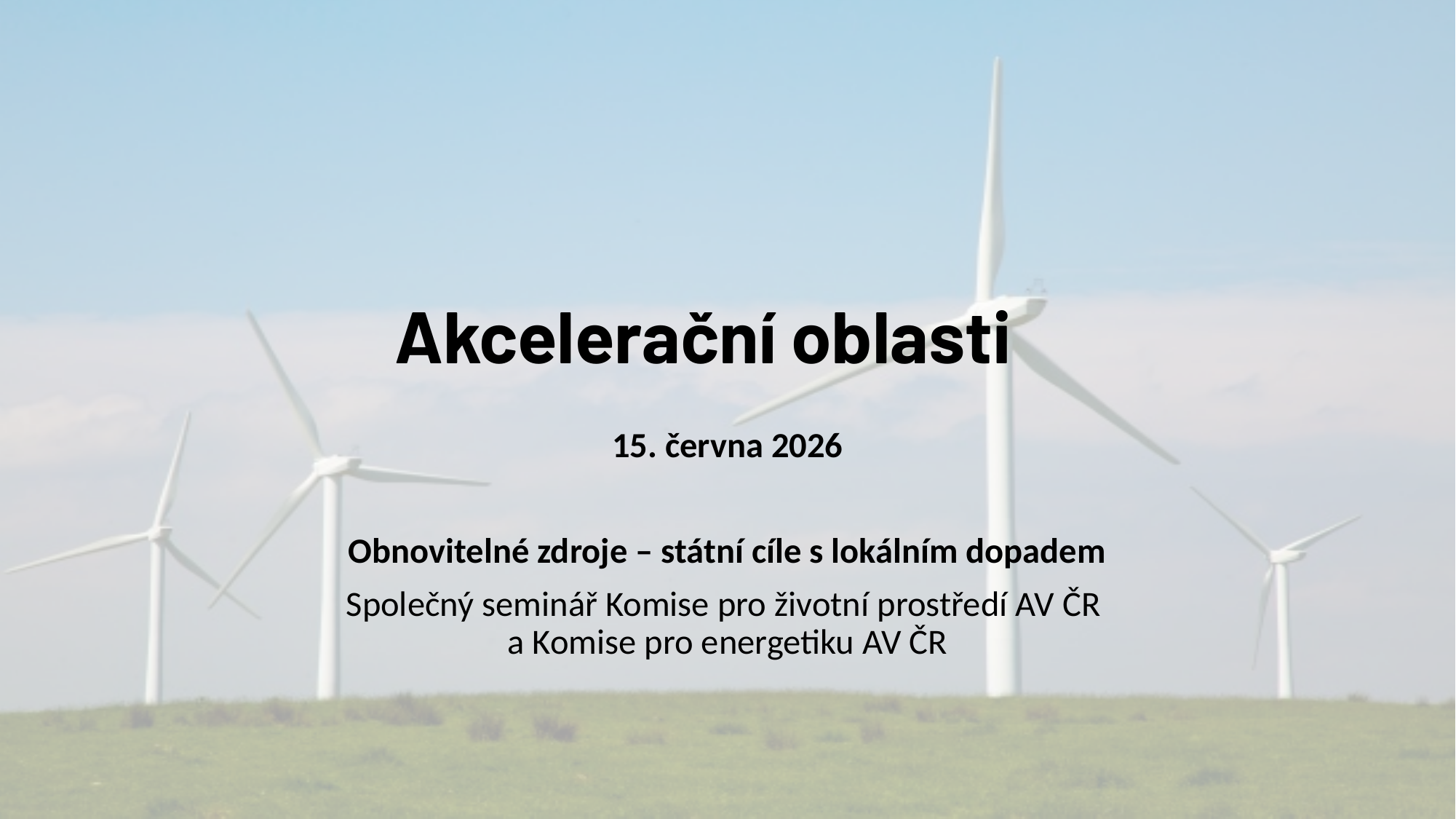

# Akcelerační oblasti
15. června 2026

Obnovitelné zdroje – státní cíle s lokálním dopadem
Společný seminář Komise pro životní prostředí AV ČR
a Komise pro energetiku AV ČR